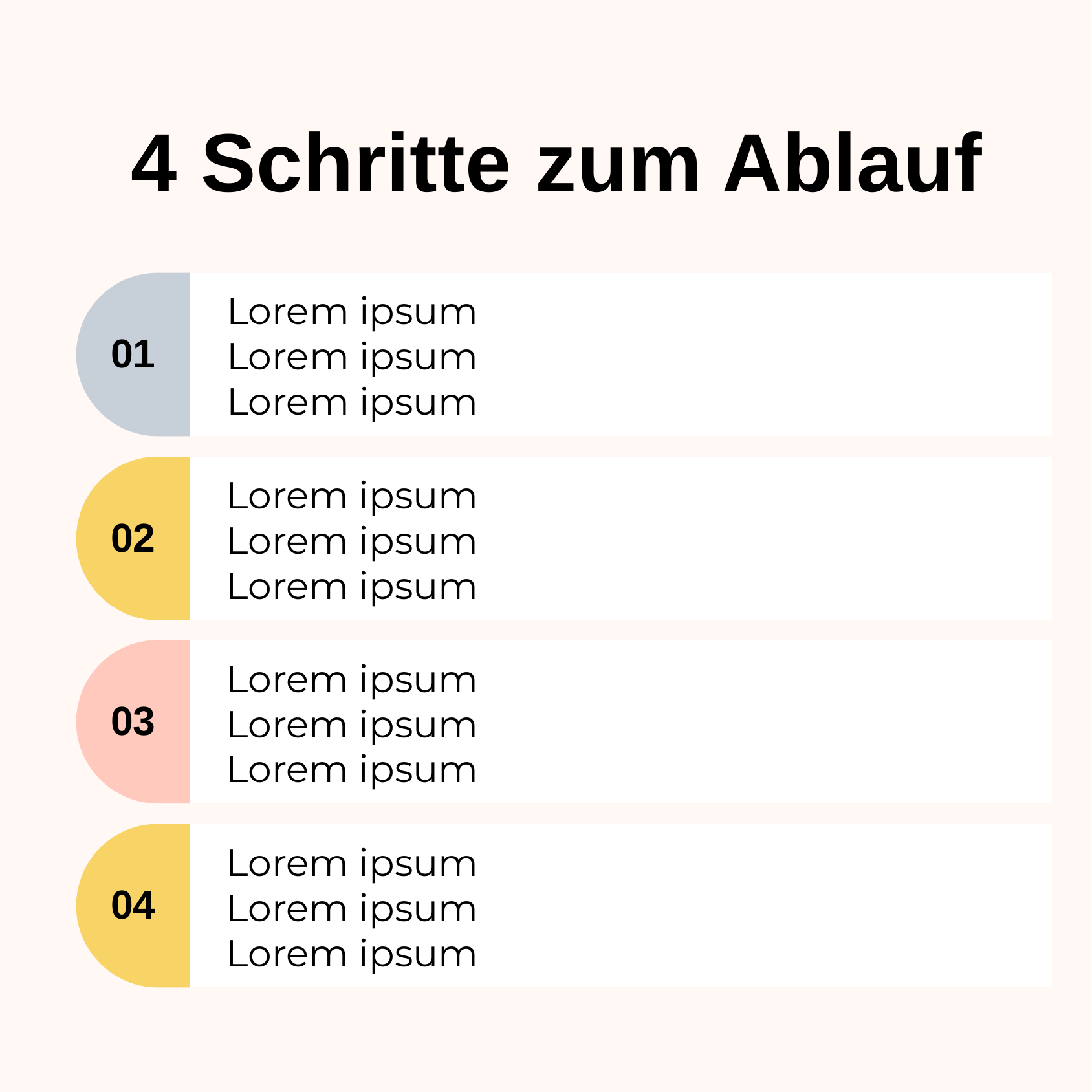

4 Schritte zum Ablauf

Lorem ipsum
Lorem ipsum
Lorem ipsum

01

Lorem ipsum
Lorem ipsum
Lorem ipsum

02

Lorem ipsum
Lorem ipsum
Lorem ipsum

03

Lorem ipsum
Lorem ipsum
Lorem ipsum

04